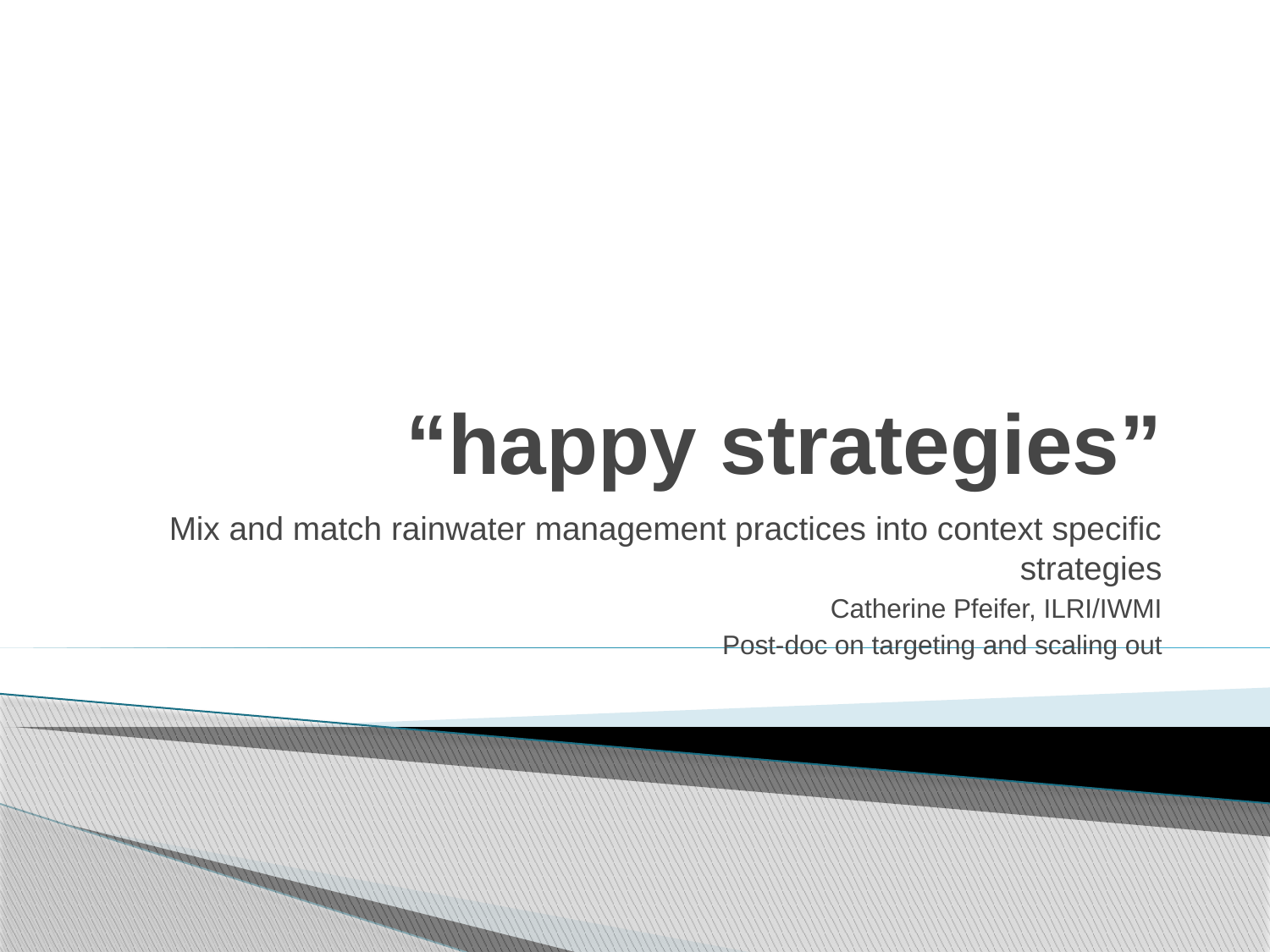

# “happy strategies”
Mix and match rainwater management practices into context specific strategies
Catherine Pfeifer, ILRI/IWMI
Post-doc on targeting and scaling out